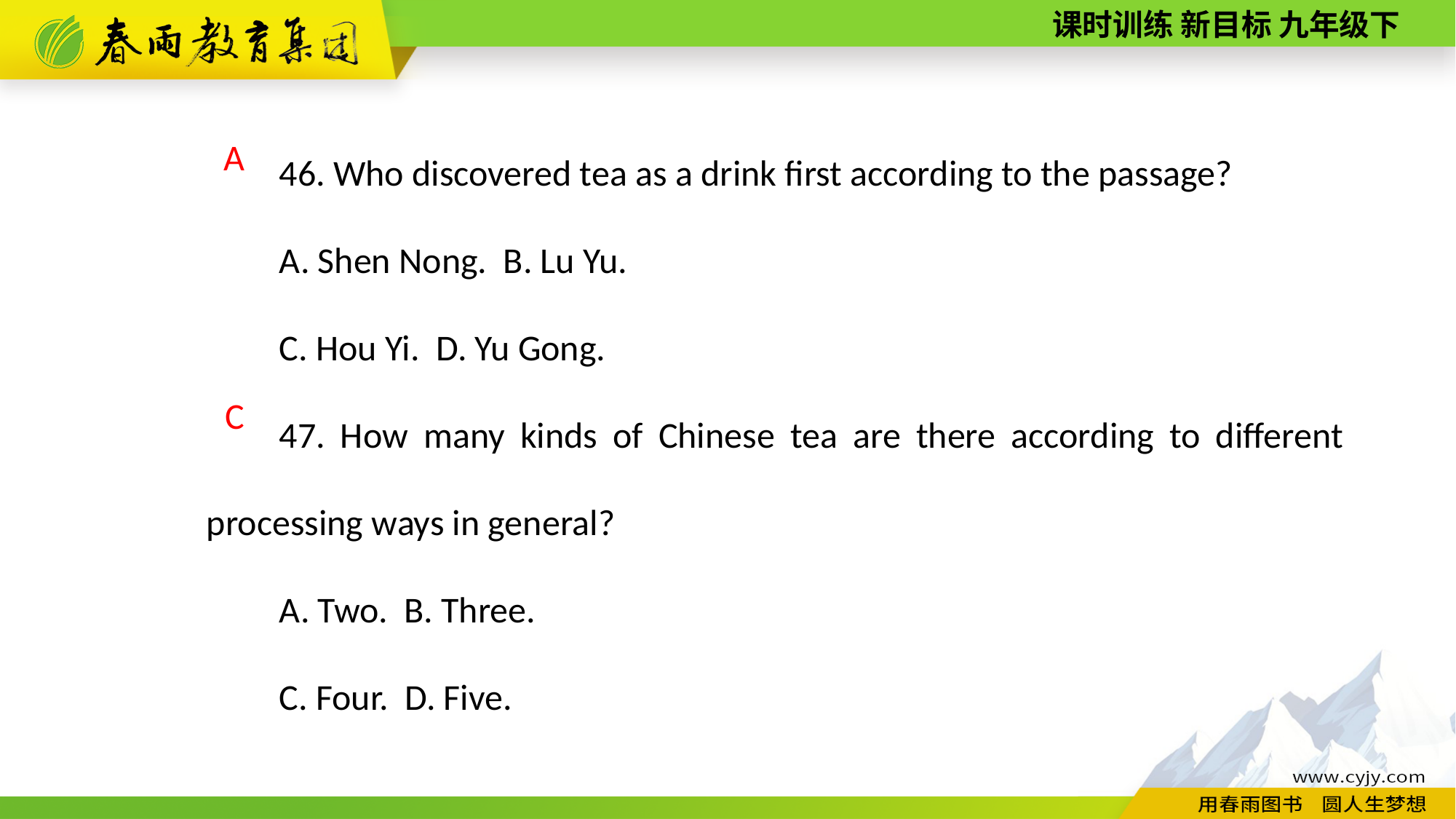

46. Who discovered tea as a drink first according to the passage?
A. Shen Nong.  B. Lu Yu.
C. Hou Yi.  D. Yu Gong.
47. How many kinds of Chinese tea are there according to different processing ways in general?
A. Two.  B. Three.
C. Four.  D. Five.
A
C